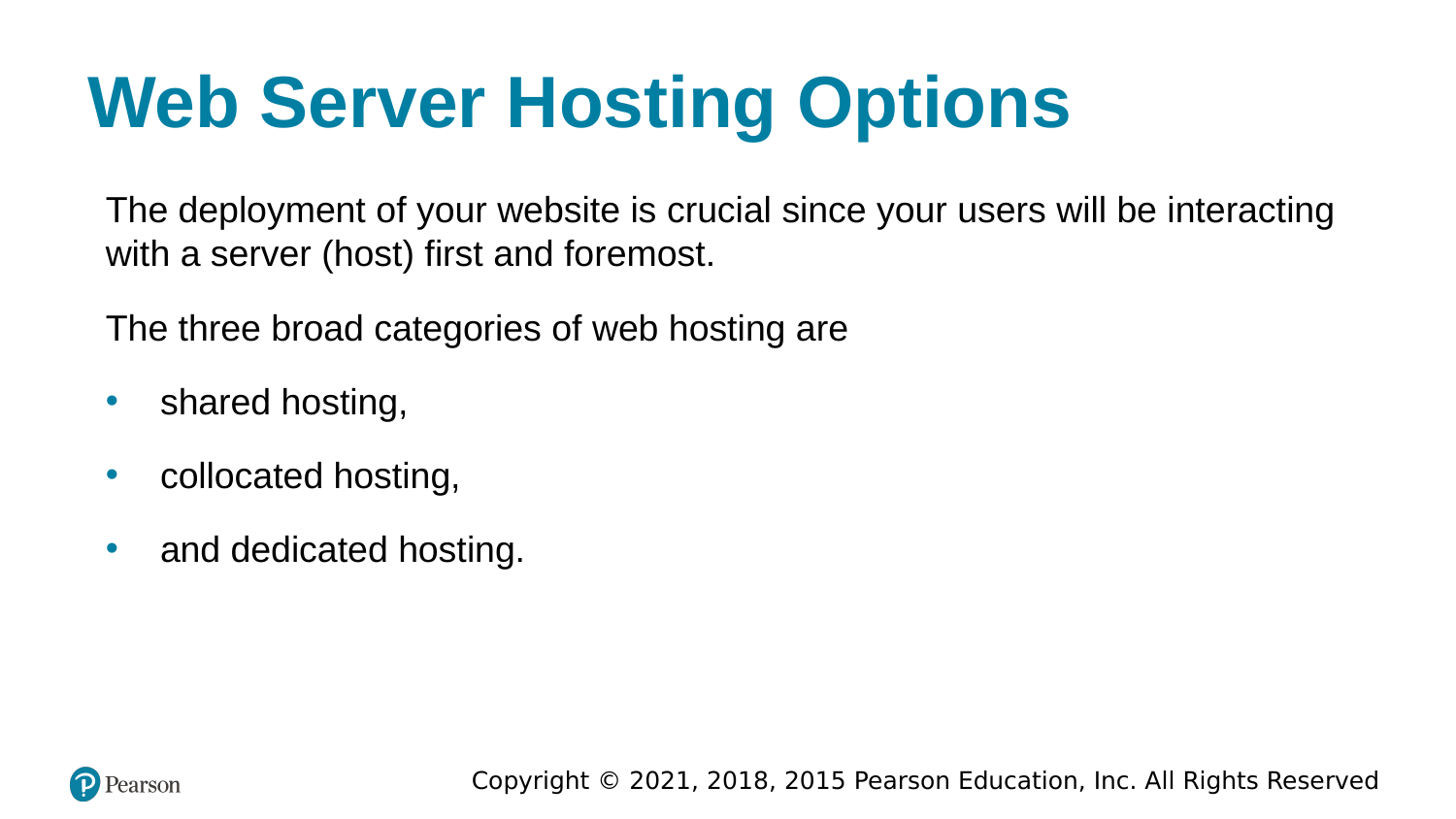

# Web Server Hosting Options
The deployment of your website is crucial since your users will be interacting with a server (host) first and foremost.
The three broad categories of web hosting are
shared hosting,
collocated hosting,
and dedicated hosting.